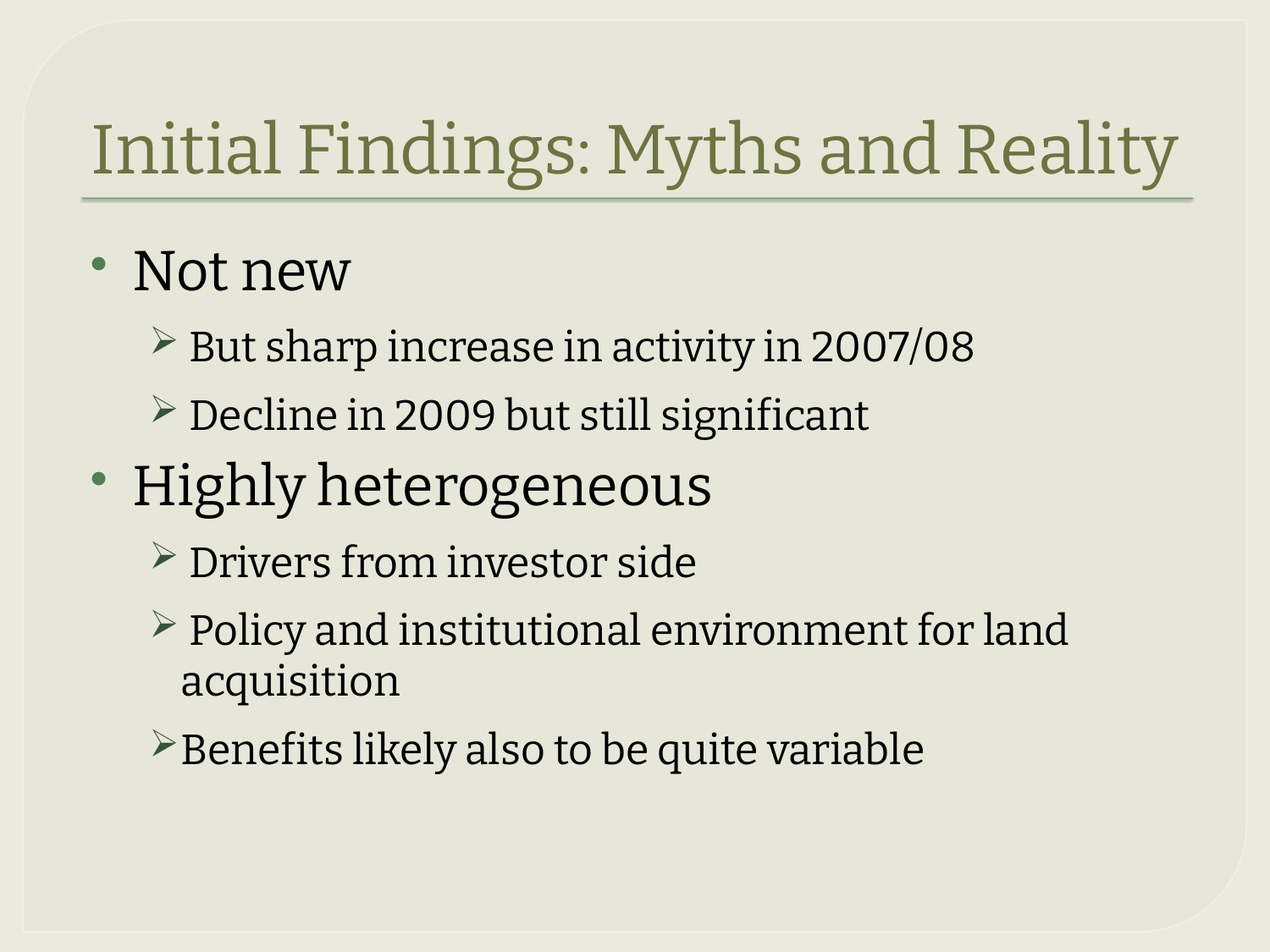

# Initial Findings: Myths and Reality
Not new
 But sharp increase in activity in 2007/08
 Decline in 2009 but still significant
Highly heterogeneous
 Drivers from investor side
 Policy and institutional environment for land acquisition
Benefits likely also to be quite variable